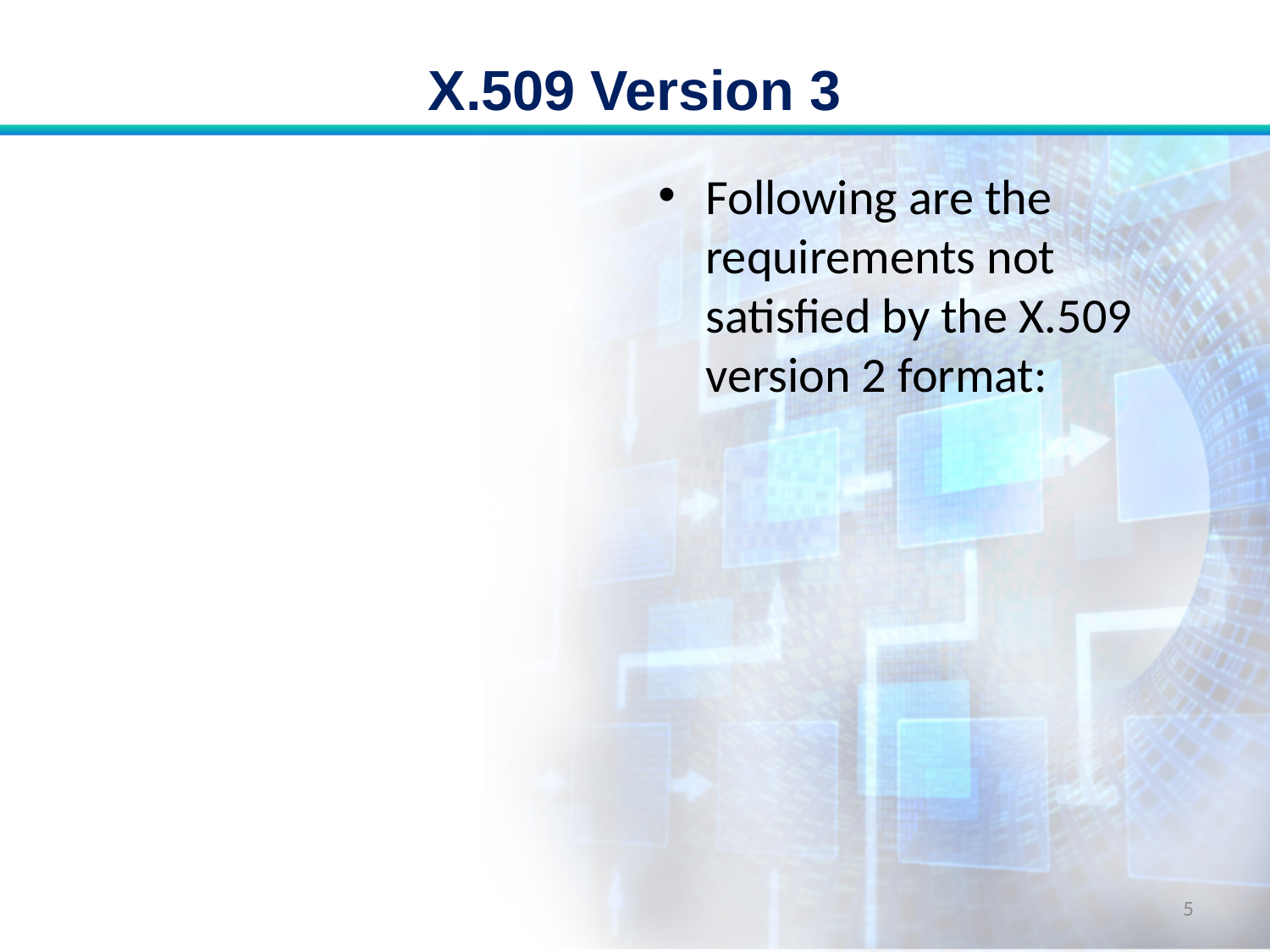

# X.509 Version 3
Following are the requirements not satisfied by the X.509 version 2 format:

5